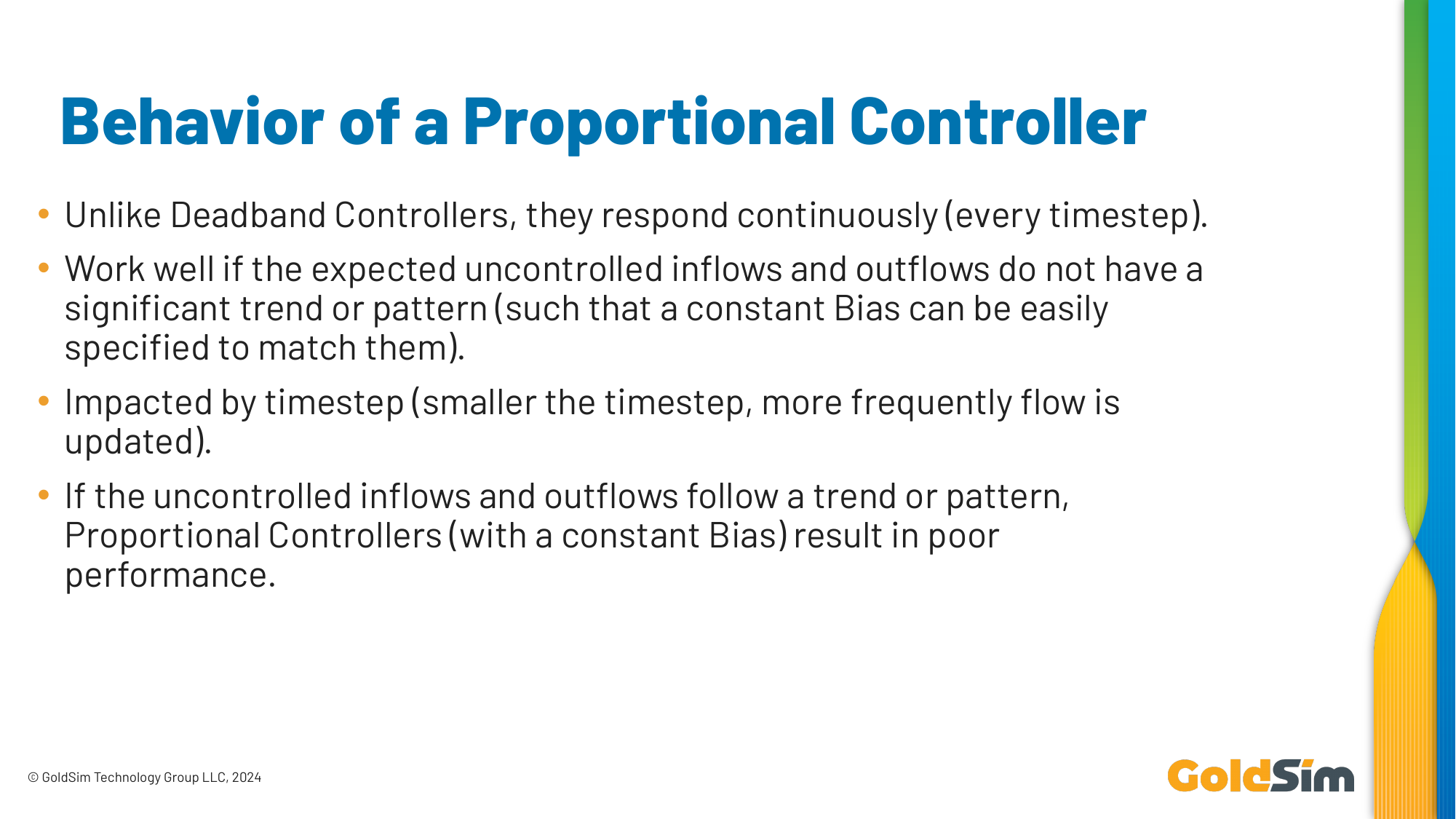

# Behavior of a Proportional Controller
Unlike Deadband Controllers, they respond continuously (every timestep).
Work well if the expected uncontrolled inflows and outflows do not have a significant trend or pattern (such that a constant Bias can be easily specified to match them).
Impacted by timestep (smaller the timestep, more frequently flow is updated).
If the uncontrolled inflows and outflows follow a trend or pattern, Proportional Controllers (with a constant Bias) result in poor performance.

© GoldSim Technology Group LLC, 2024